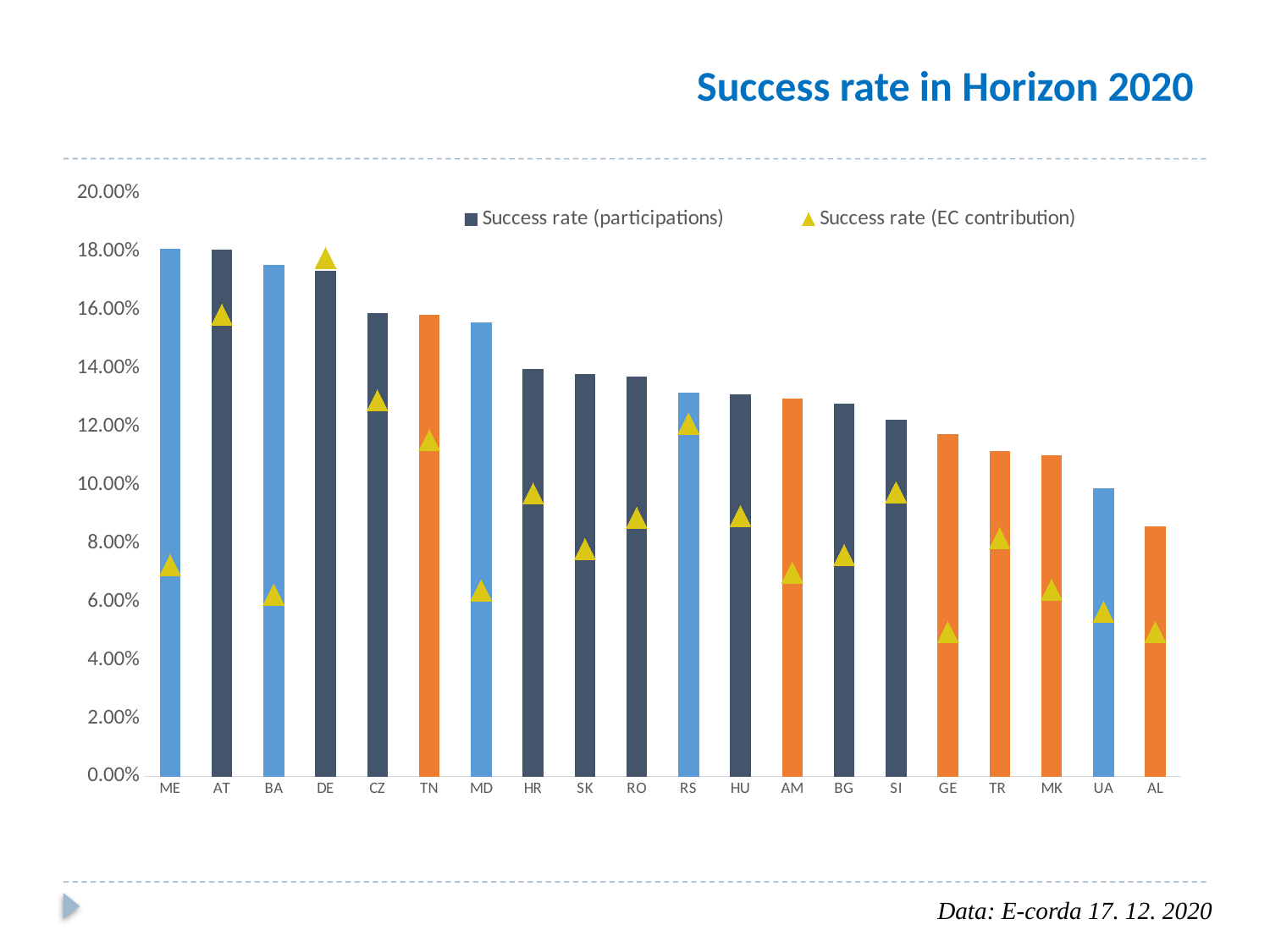

# Success rate in Horizon 2020

### Chart

| Category | Success rate (participations) | Success rate (EC contribution) |
|---|---|---|
| ME | 0.18085106382978725 | 0.0724102902288007 |
| AT | 0.18058175755714473 | 0.15823276617606108 |
| BA | 0.1752411575562701 | 0.0623229843439037 |
| DE | 0.1732083815087527 | 0.17762941273208235 |
| CZ | 0.1588347863066128 | 0.12888099068466322 |
| TN | 0.1583629893238434 | 0.11523289654142188 |
| MD | 0.15555555555555556 | 0.06381363150572601 |
| HR | 0.13978494623655913 | 0.09692980170485146 |
| SK | 0.1378452351331177 | 0.07793309016892745 |
| RO | 0.1372188581314879 | 0.088550011887913 |
| RS | 0.13159355913381454 | 0.12097174713083952 |
| HU | 0.13090834360871353 | 0.08927460018796023 |
| AM | 0.12949640287769784 | 0.06983586989778086 |
| BG | 0.1277027027027027 | 0.07583982187760578 |
| SI | 0.12221041445270989 | 0.09738218789679552 |
| GE | 0.11738148984198646 | 0.04938271806588605 |
| TR  | 0.11152669160149609 | 0.08158292619591499 |
| MK | 0.11013767209011265 | 0.06390114459104598 |
| UA | 0.09875097580015613 | 0.05638851803323634 |
| AL | 0.08559498956158663 | 0.04943704164844101 |
Data: E-corda 17. 12. 2020